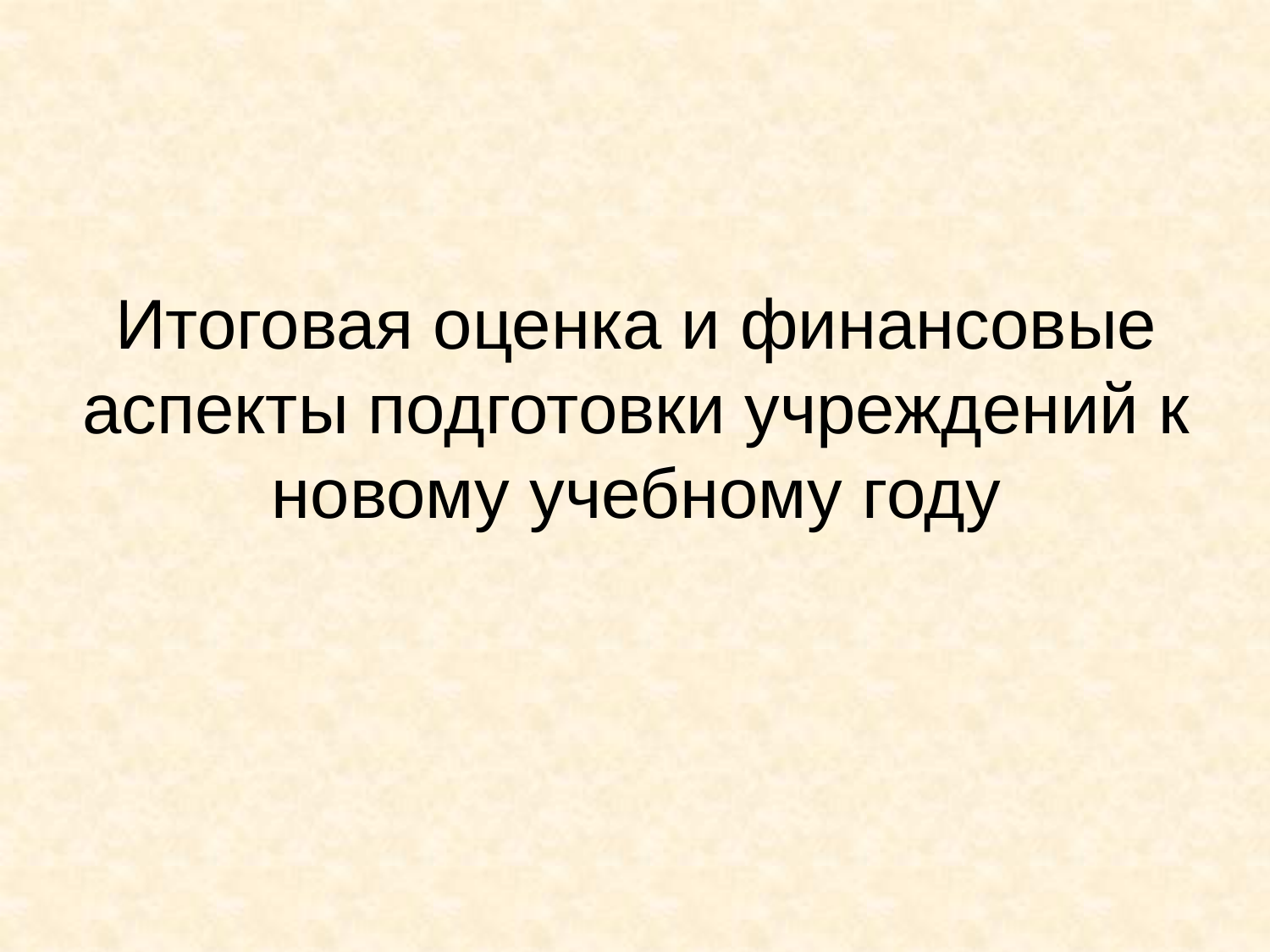

# Итоговая оценка и финансовые аспекты подготовки учреждений к новому учебному году